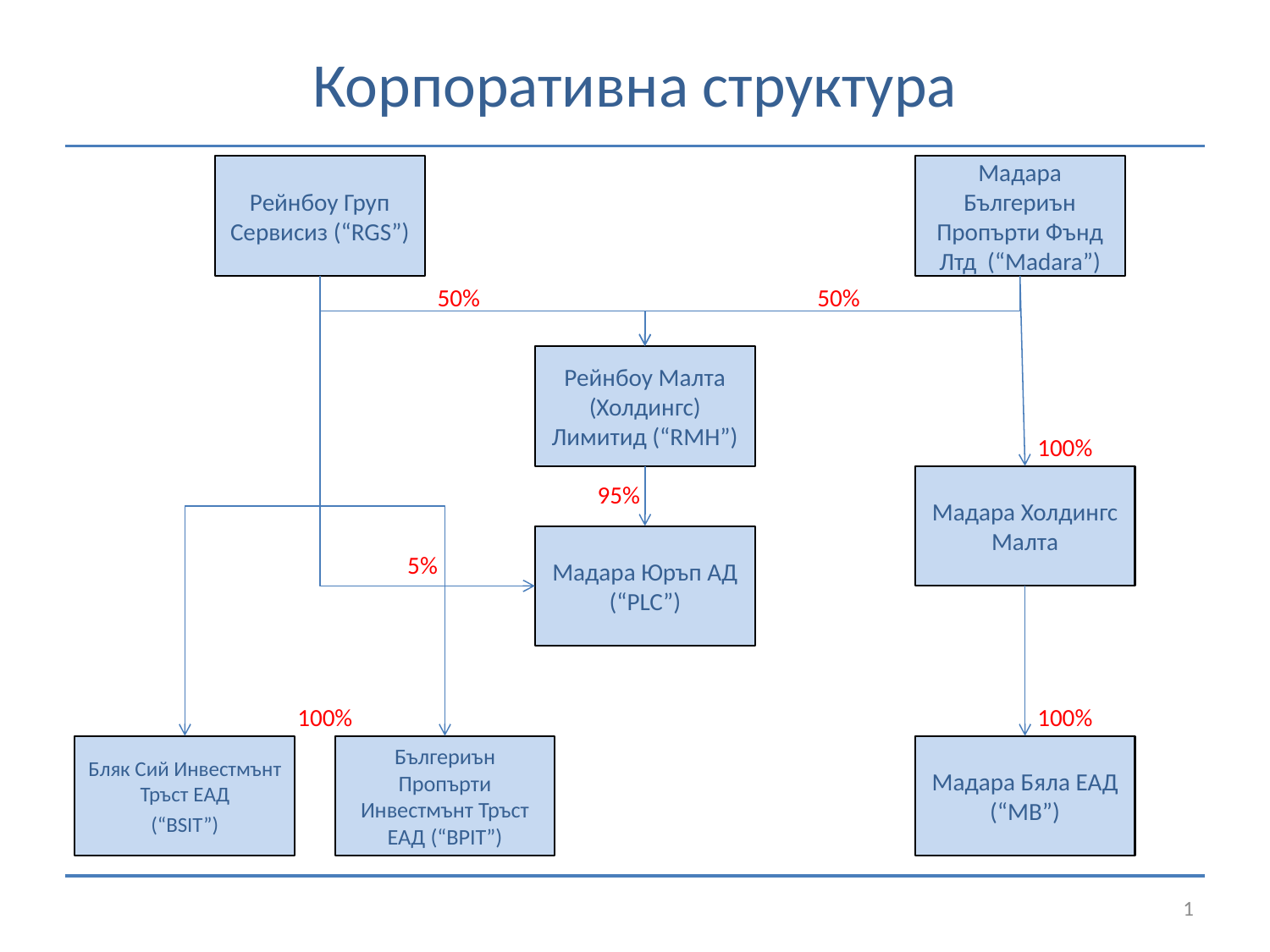

# Корпоративна структура
Рейнбоу Груп Сервисиз (“RGS”)
Мадара Бългериън Пропърти Фънд Лтд  (“Madara”)
50%
50%
Рейнбоу Малта (Холдингс) Лимитид (“RMH”)
100%
Мадара Холдингс Малта
95%
Мадара Юръп АД (“PLC”)
5%
100%
100%
Бляк Сий Инвестмънт Тръст ЕАД
(“BSIT”)
Бългериън Пропърти Инвестмънт Тръст ЕАД (“BPIT”)
Мадара Бяла ЕАД (“MB”)

1